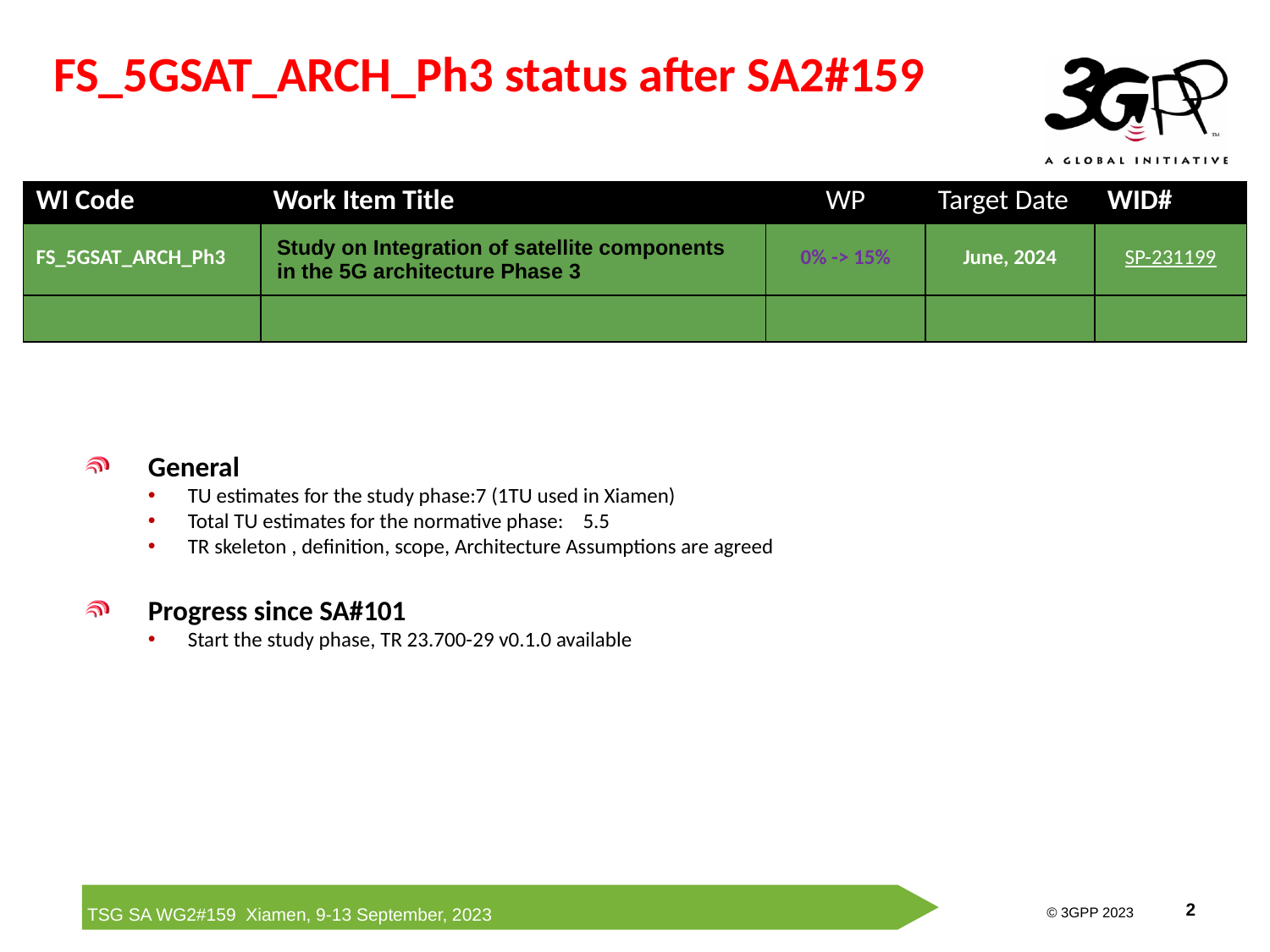

FS_5GSAT_ARCH_Ph3 status after SA2#159
| WI Code | Work Item Title | WP | Target Date | WID# |
| --- | --- | --- | --- | --- |
| FS\_5GSAT\_ARCH\_Ph3 | Study on Integration of satellite components in the 5G architecture Phase 3 | 0% -> 15% | June, 2024 | SP-231199 |
|  |  |  |  |  |
General
TU estimates for the study phase:7 (1TU used in Xiamen)
Total TU estimates for the normative phase:    5.5
TR skeleton , definition, scope, Architecture Assumptions are agreed

Progress since SA#101
Start the study phase, TR 23.700-29 v0.1.0 available